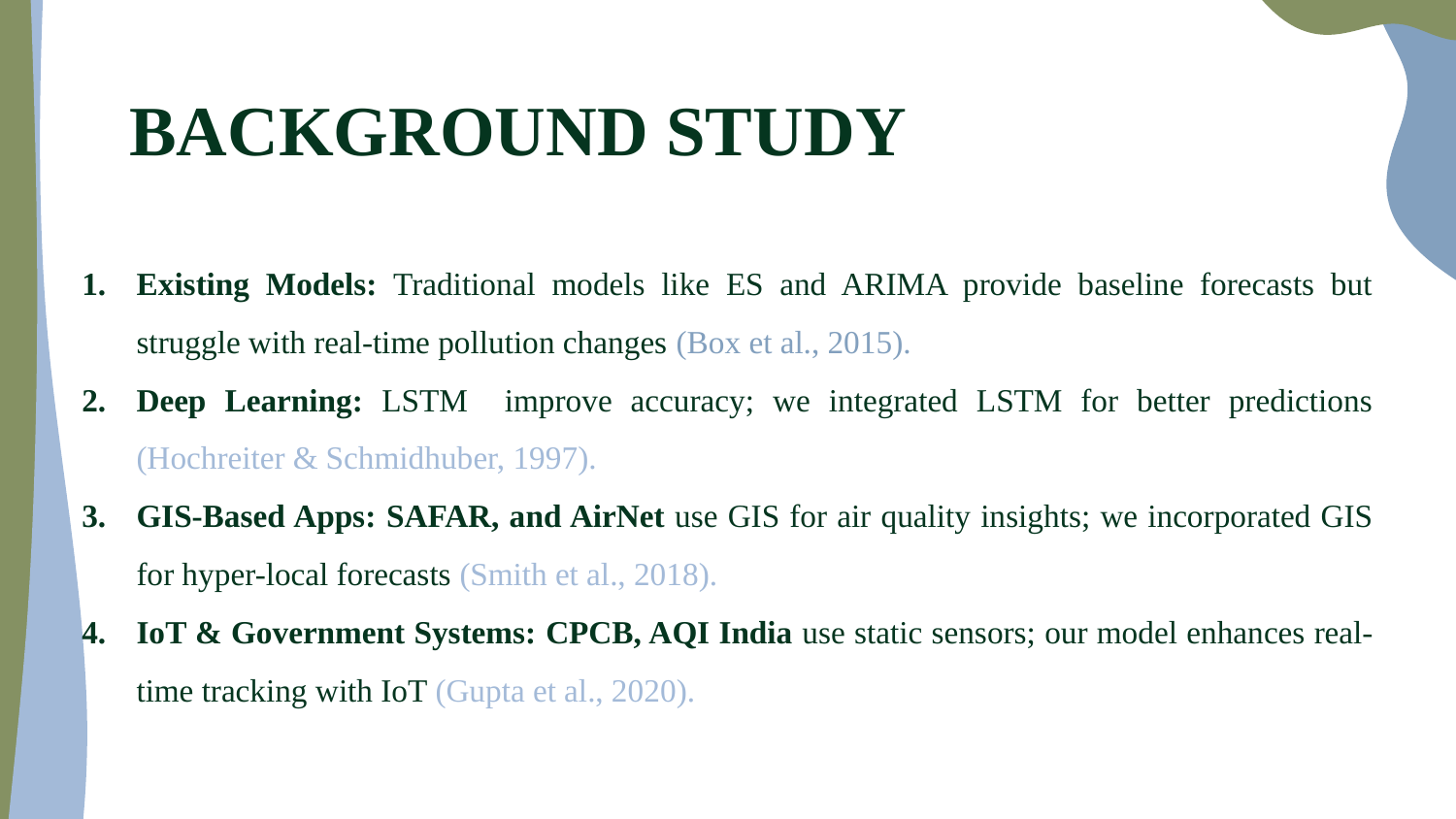

# BACKGROUND STUDY
Existing Models: Traditional models like ES and ARIMA provide baseline forecasts but struggle with real-time pollution changes (Box et al., 2015).
Deep Learning: LSTM  improve accuracy; we integrated LSTM for better predictions (Hochreiter & Schmidhuber, 1997).
GIS-Based Apps: SAFAR, and AirNet use GIS for air quality insights; we incorporated GIS for hyper-local forecasts (Smith et al., 2018).
IoT & Government Systems: CPCB, AQI India use static sensors; our model enhances real-time tracking with IoT (Gupta et al., 2020).